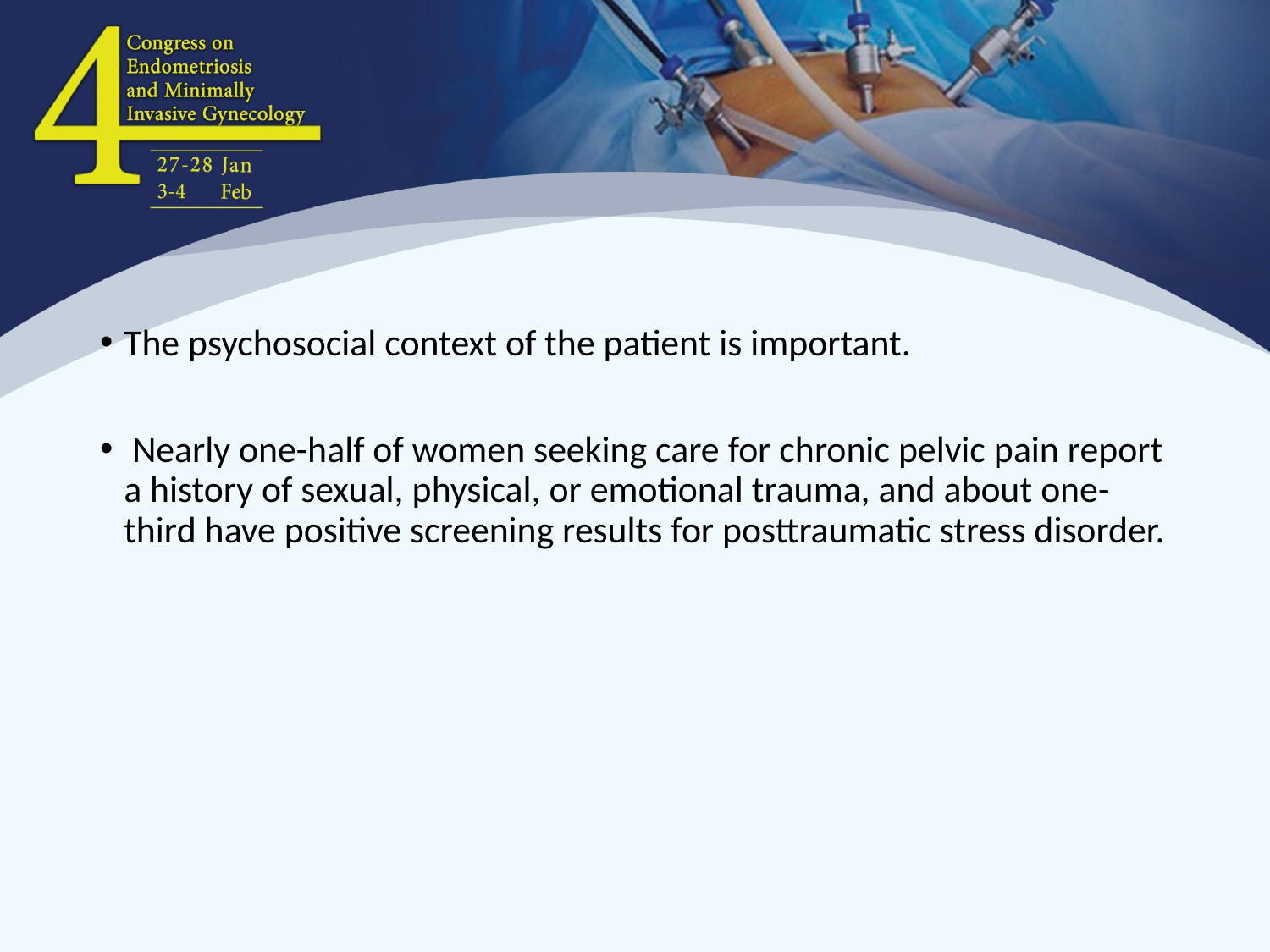

The psychosocial context of the patient is important.

 Nearly one-half of women seeking care for chronic pelvic pain report a history of sexual, physical, or emotional trauma, and about one-third have positive screening results for posttraumatic stress disorder.